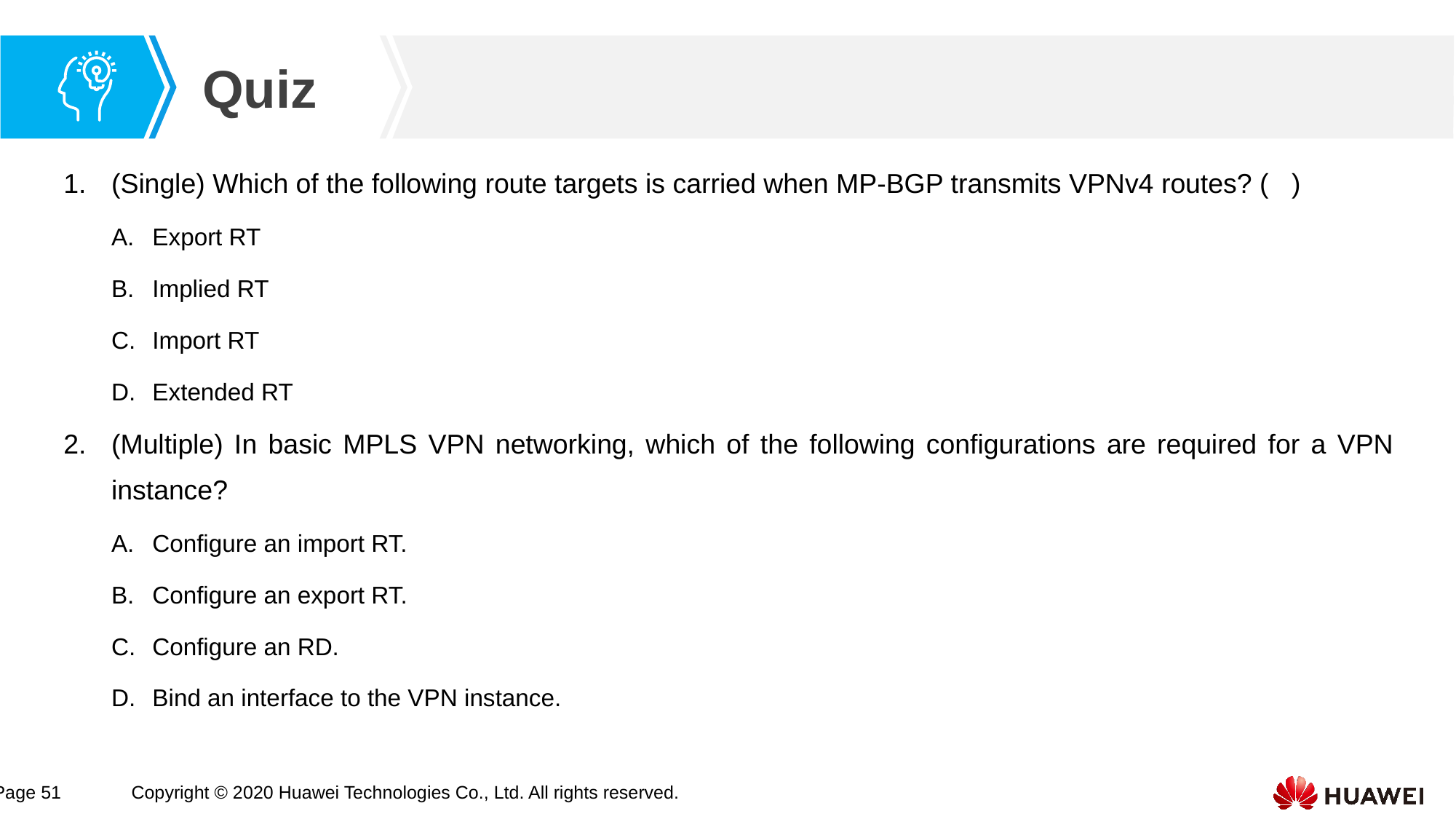

(Single) Which of the following route targets is carried when MP-BGP transmits VPNv4 routes? (   )
Export RT
Implied RT
Import RT
Extended RT
(Multiple) In basic MPLS VPN networking, which of the following configurations are required for a VPN instance?
Configure an import RT.
Configure an export RT.
Configure an RD.
Bind an interface to the VPN instance.